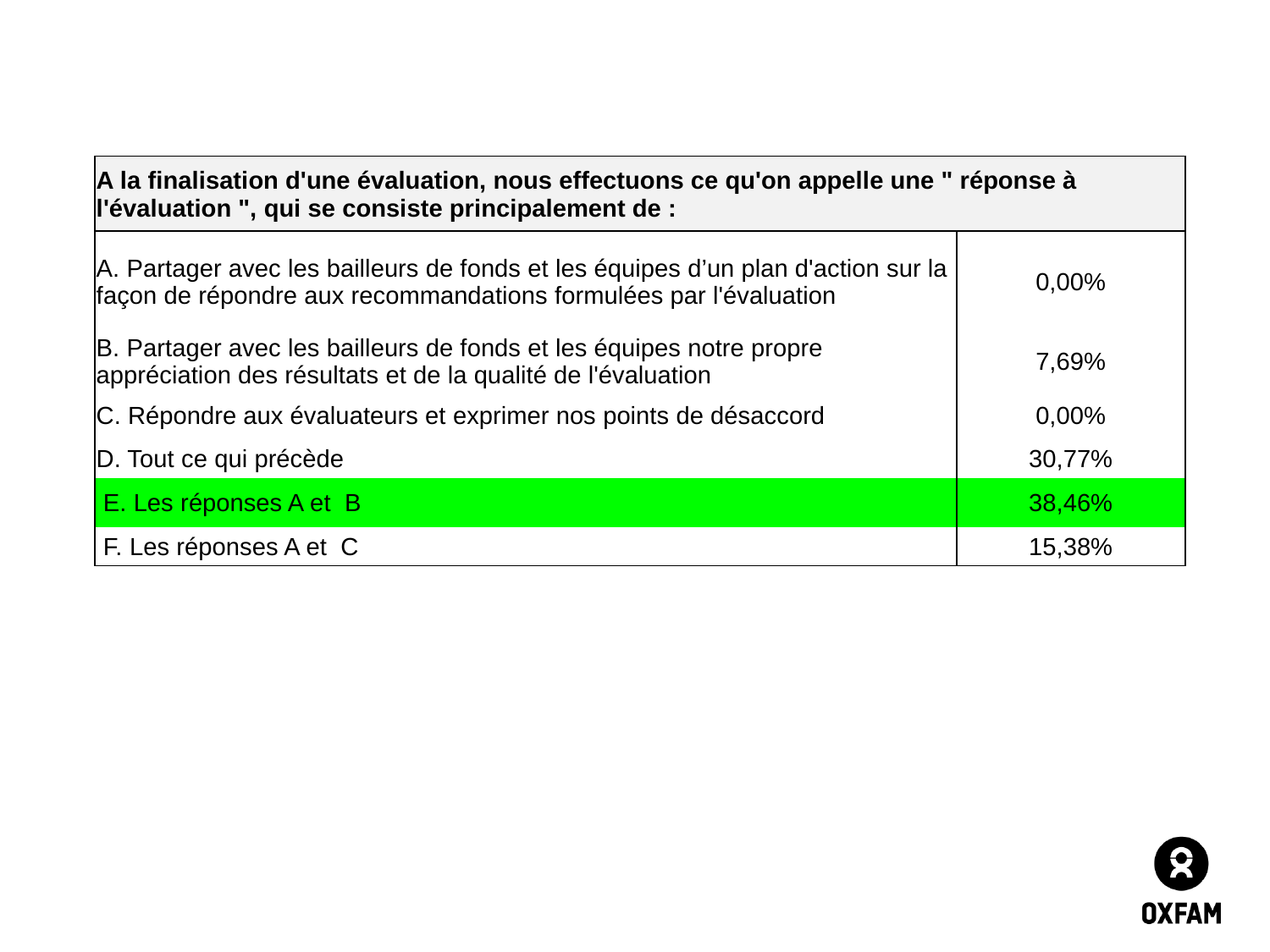

#
| A la finalisation d'une évaluation, nous effectuons ce qu'on appelle une " réponse à l'évaluation ", qui se consiste principalement de : |  |
| --- | --- |
| A. Partager avec les bailleurs de fonds et les équipes d’un plan d'action sur la façon de répondre aux recommandations formulées par l'évaluation | 0,00% |
| B. Partager avec les bailleurs de fonds et les équipes notre propre appréciation des résultats et de la qualité de l'évaluation | 7,69% |
| C. Répondre aux évaluateurs et exprimer nos points de désaccord | 0,00% |
| D. Tout ce qui précède | 30,77% |
| E. Les réponses A et B | 38,46% |
| F. Les réponses A et C | 15,38% |